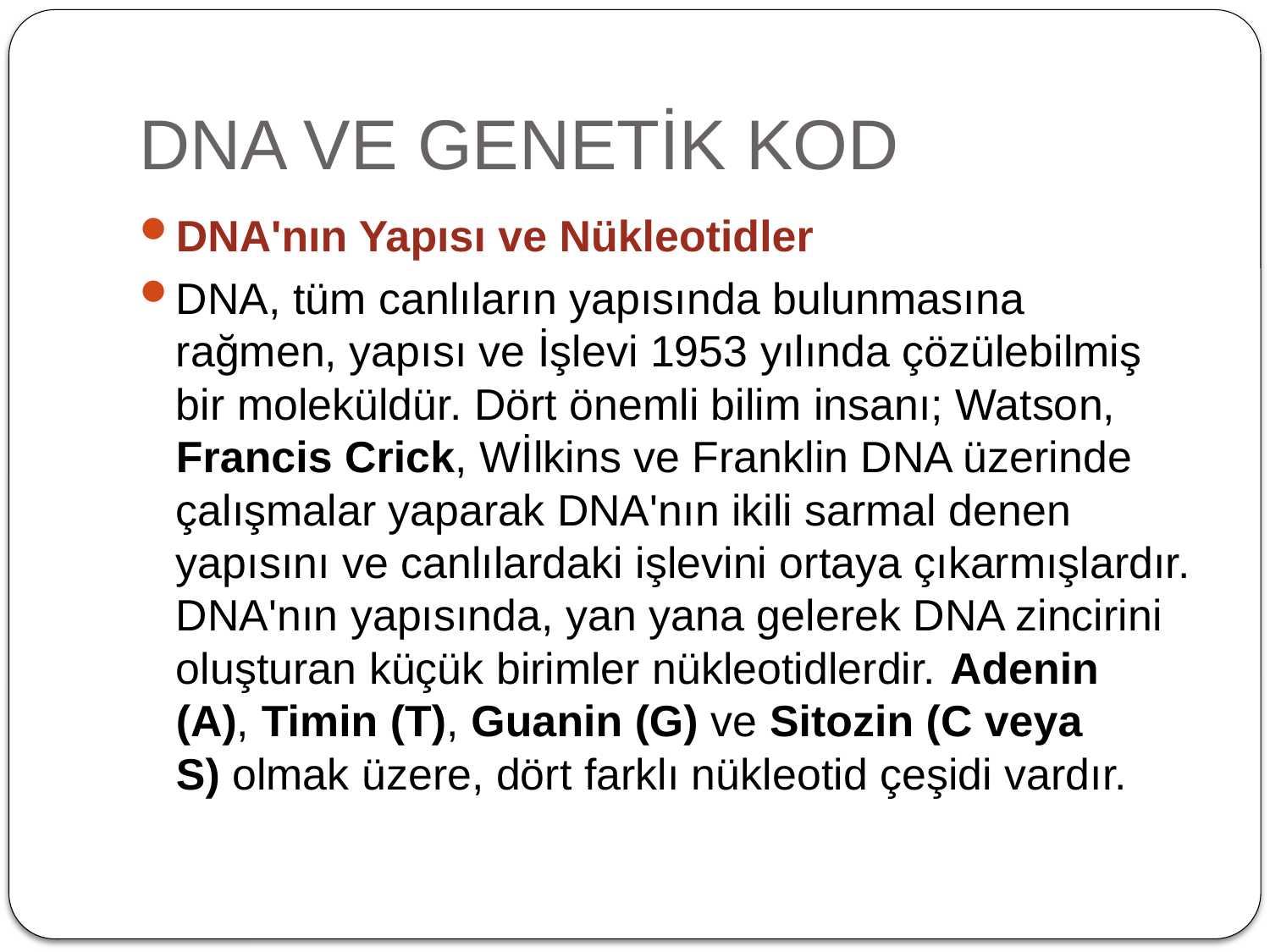

# DNA VE GENETİK KOD
DNA'nın Yapısı ve Nükleotidler
DNA, tüm canlıların yapısında bulunmasına rağmen, yapısı ve İşlevi 1953 yılında çözülebilmiş bir moleküldür. Dört önemli bilim insanı; Watson, Francis Crick, Wİlkins ve Franklin DNA üzerinde çalışmalar yaparak DNA'nın ikili sarmal denen yapısını ve canlılardaki işlevini ortaya çıkarmışlardır. DNA'nın yapısında, yan yana gelerek DNA zincirini oluşturan küçük birimler nükleotidlerdir. Adenin (A), Timin (T), Guanin (G) ve Sitozin (C veya S) olmak üzere, dört farklı nükleotid çeşidi vardır.